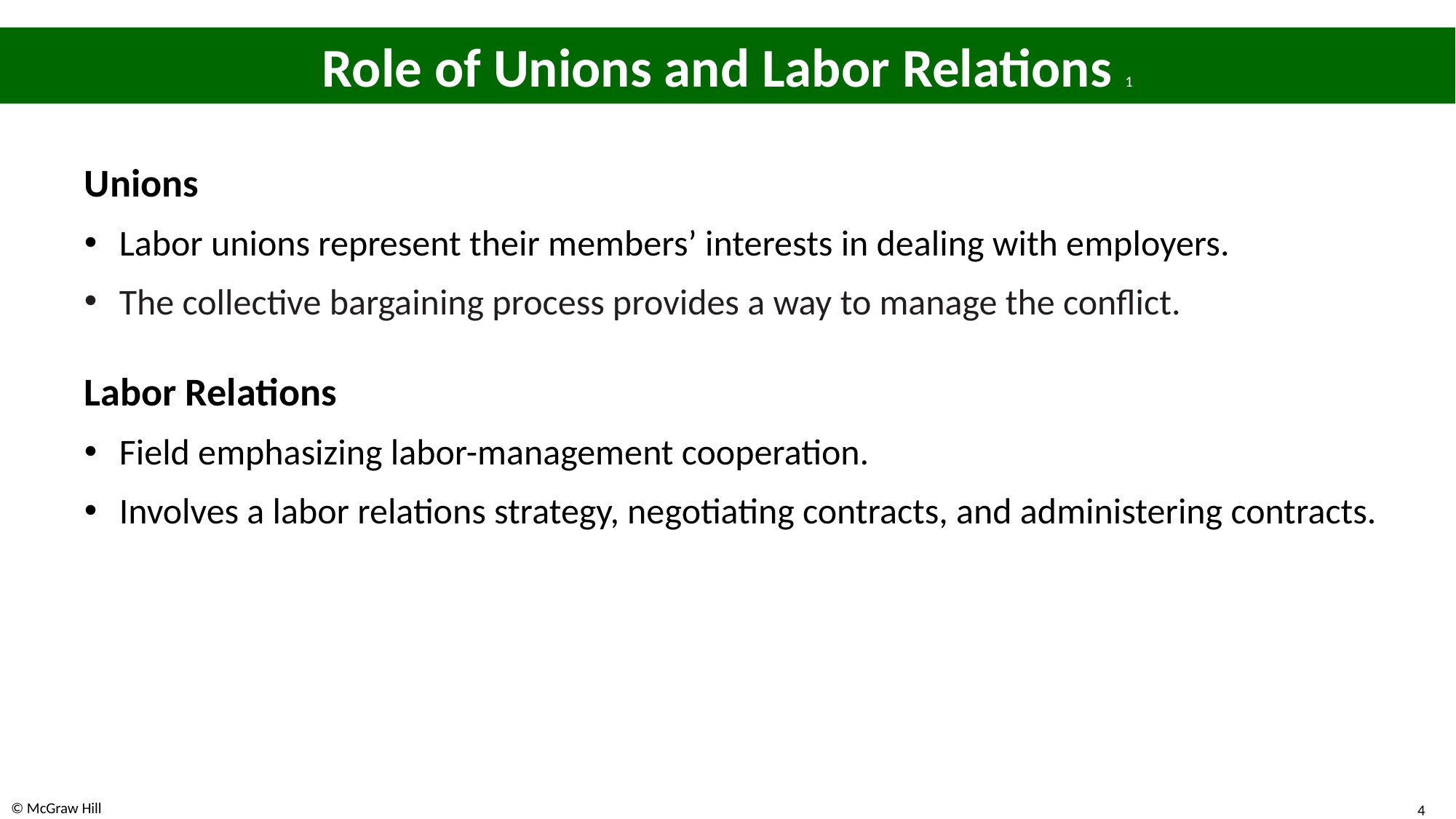

# Role of Unions and Labor Relations 1
Unions
Labor unions represent their members’ interests in dealing with employers.
The collective bargaining process provides a way to manage the conflict.
Labor Relations
Field emphasizing labor-management cooperation.
Involves a labor relations strategy, negotiating contracts, and administering contracts.